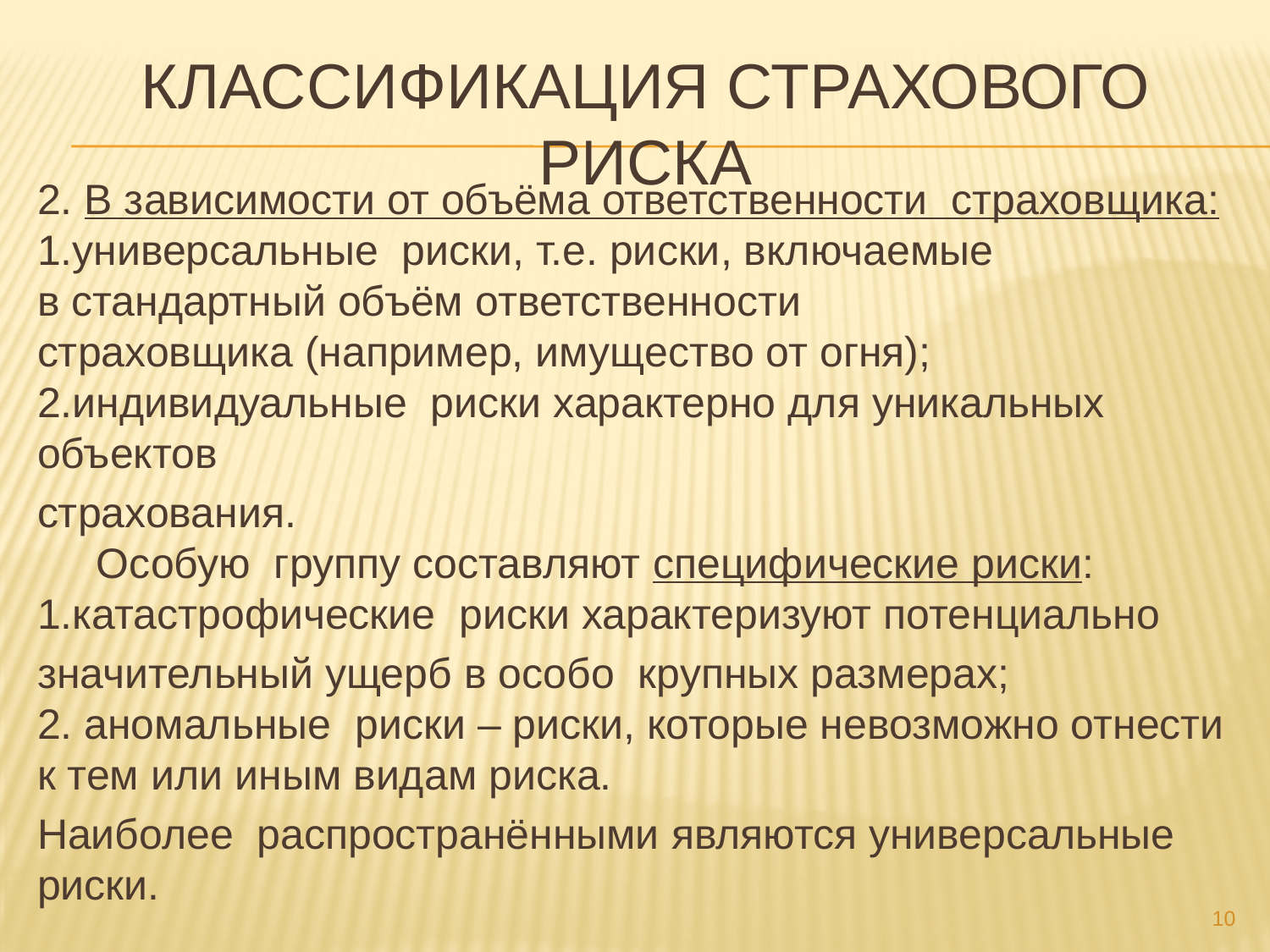

# Классификация Страхового риска
2. В зависимости от объёма ответственности  страховщика:
1.универсальные  риски, т.е. риски, включаемые  в стандартный объём ответственности  страховщика (например, имущество от огня);
2.индивидуальные  риски характерно для уникальных  объектов
страхования.
     Особую  группу составляют специфические риски:
1.катастрофические  риски характеризуют потенциально
значительный ущерб в особо  крупных размерах;
2. аномальные  риски – риски, которые невозможно отнести к тем или иным видам риска.
Наиболее  распространёнными являются универсальные  риски.
10